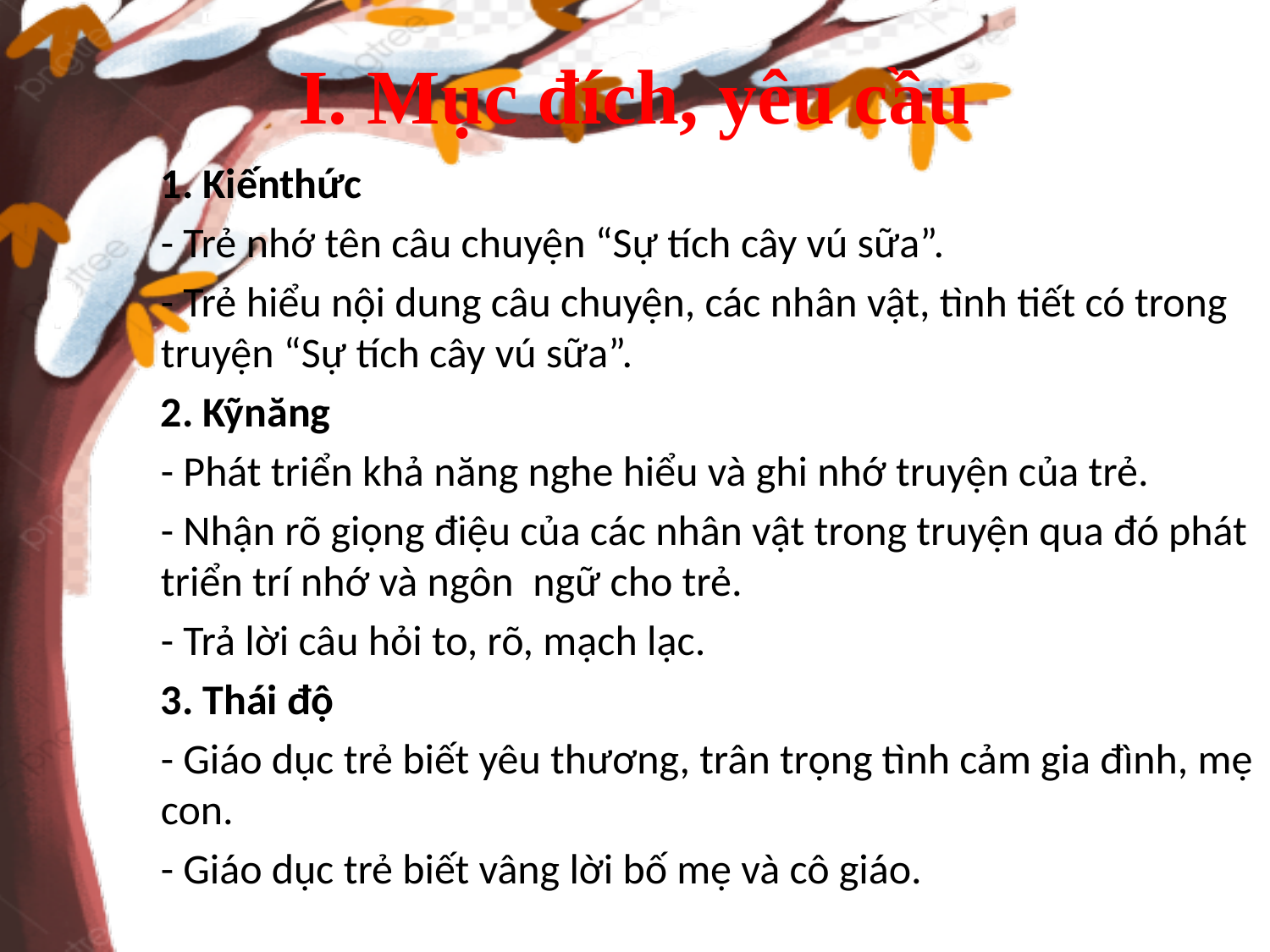

# I. Mục đích, yêu cầu
1. Kiếnthức
- Trẻ nhớ tên câu chuyện “Sự tích cây vú sữa”.
- Trẻ hiểu nội dung câu chuyện, các nhân vật, tình tiết có trong truyện “Sự tích cây vú sữa”.
2. Kỹnăng
- Phát triển khả năng nghe hiểu và ghi nhớ truyện của trẻ.
- Nhận rõ giọng điệu của các nhân vật trong truyện qua đó phát triển trí nhớ và ngôn  ngữ cho trẻ.
- Trả lời câu hỏi to, rõ, mạch lạc.
3. Thái độ
- Giáo dục trẻ biết yêu thương, trân trọng tình cảm gia đình, mẹ con.
- Giáo dục trẻ biết vâng lời bố mẹ và cô giáo.